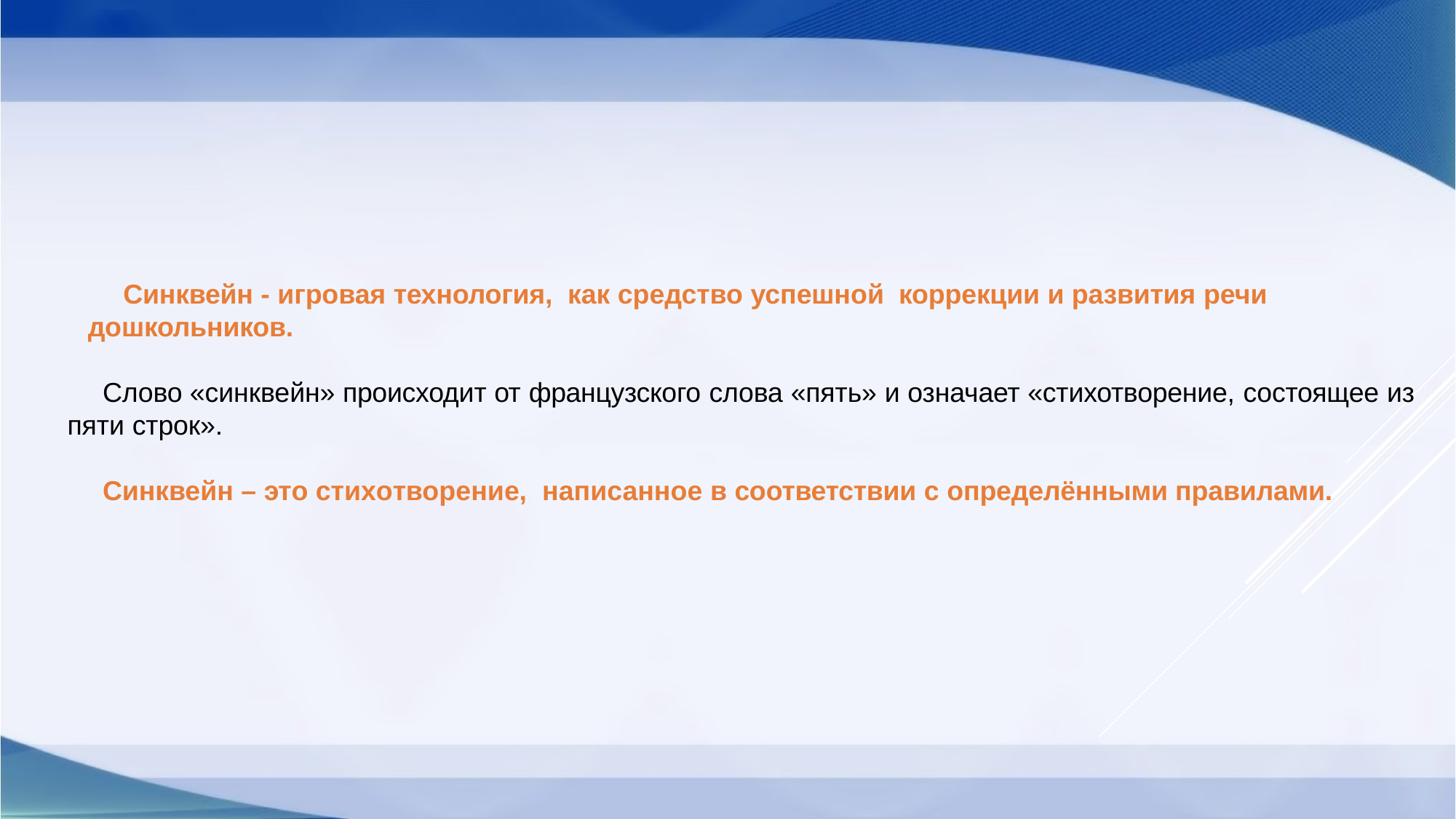

Синквейн - игровая технология,  как средство успешной  коррекции и развития речи дошкольников.
Слово «синквейн» происходит от французского слова «пять» и означает «стихотворение, состоящее из пяти строк».
Синквейн – это стихотворение,  написанное в соответствии с определёнными правилами.